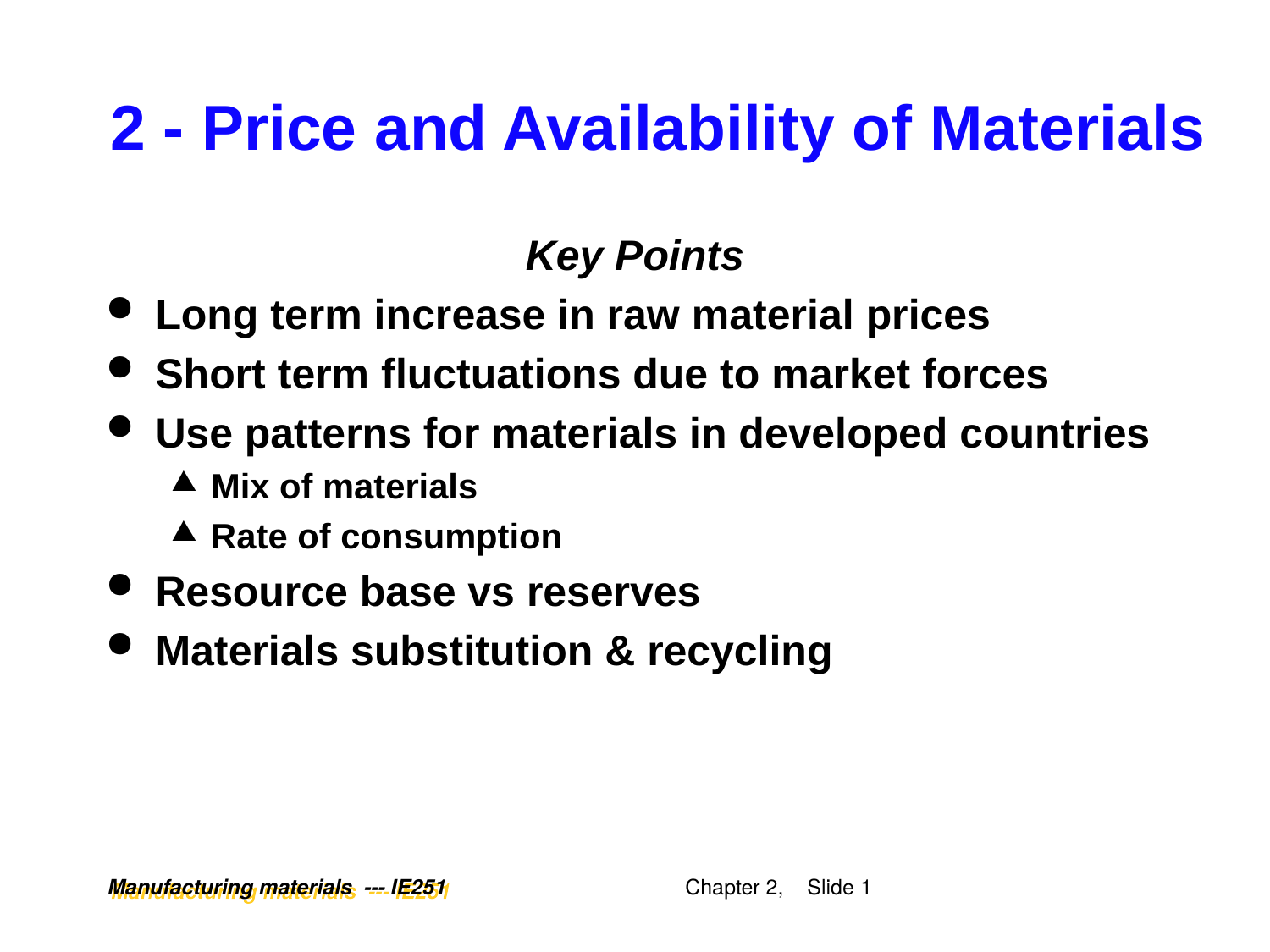

# 2 - Price and Availability of Materials
Key Points
Long term increase in raw material prices
Short term fluctuations due to market forces
Use patterns for materials in developed countries
Mix of materials
Rate of consumption
Resource base vs reserves
Materials substitution & recycling